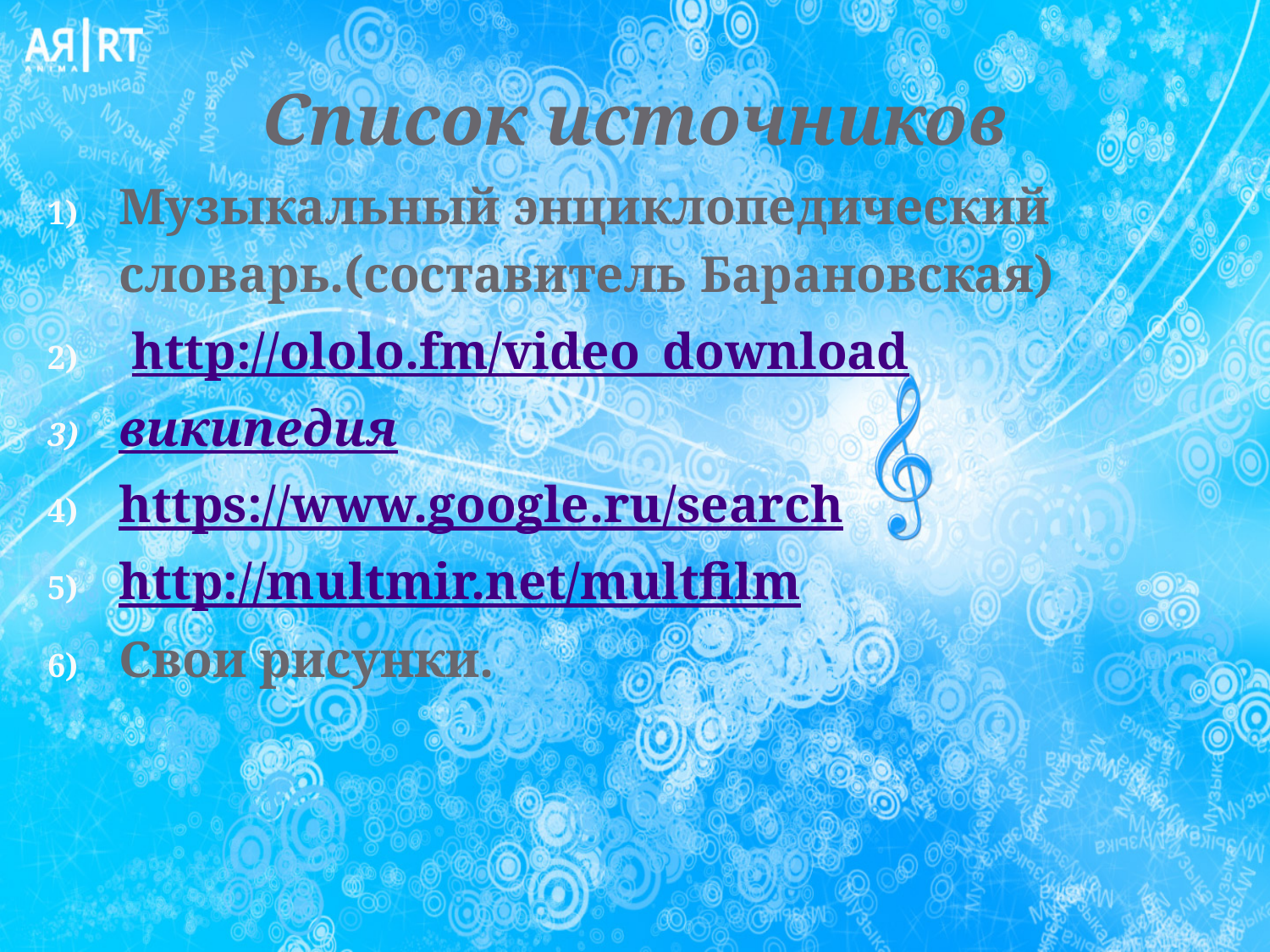

# Список источников
Музыкальный энциклопедический словарь.(составитель Барановская)
 http://ololo.fm/video_download
википедия
https://www.google.ru/search
http://multmir.net/multfilm
Свои рисунки.